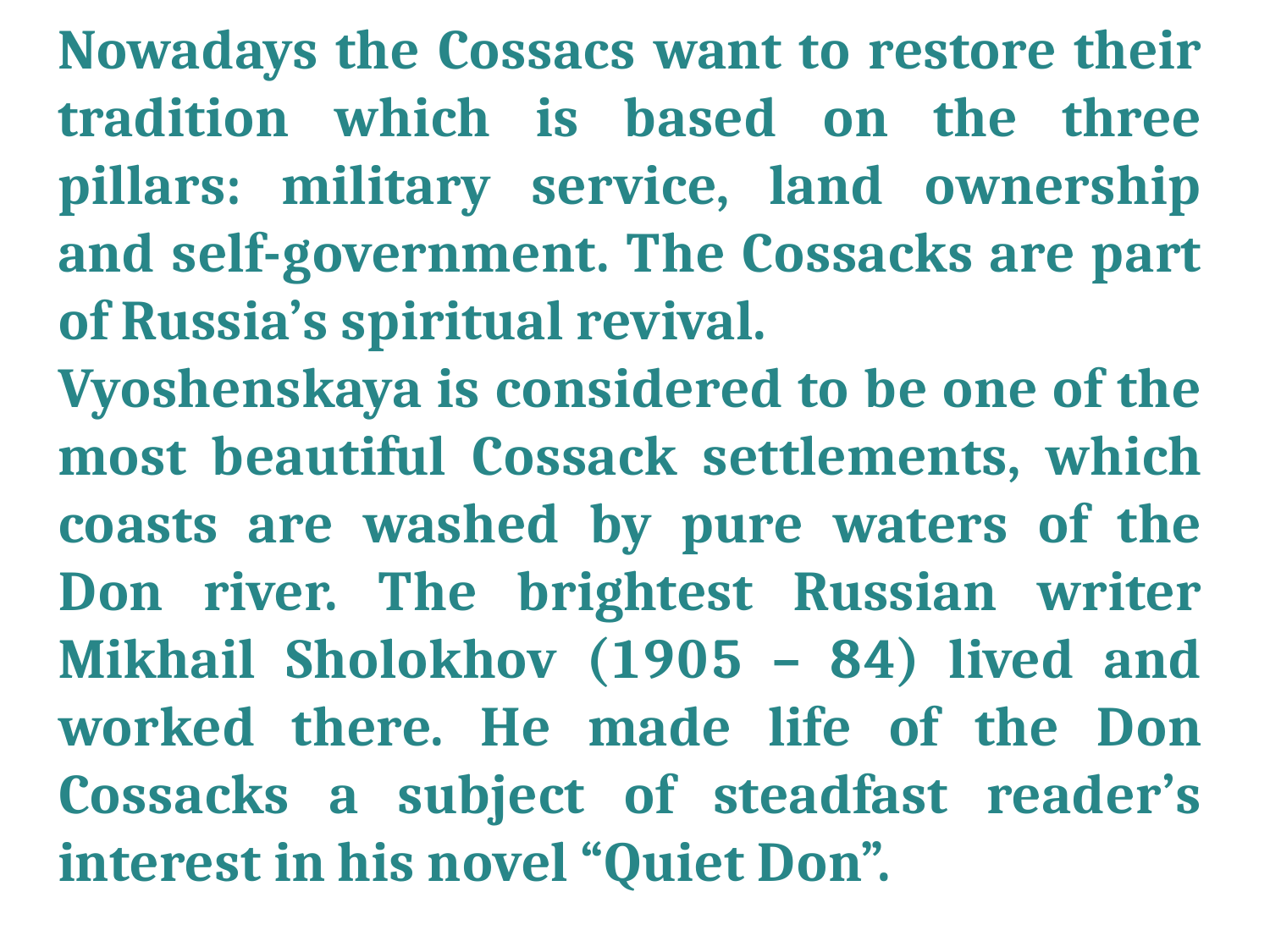

Nowadays the Cossacs want to restore their tradition which is based on the three pillars: military service, land ownership and self-government. The Cossacks are part of Russia’s spiritual revival.
Vyoshenskaya is considered to be one of the most beautiful Cossack settlements, which coasts are washed by pure waters of the Don river. The brightest Russian writer Mikhail Sholokhov (1905 – 84) lived and worked there. He made life of the Don Cossacks a subject of steadfast reader’s interest in his novel “Quiet Don”.